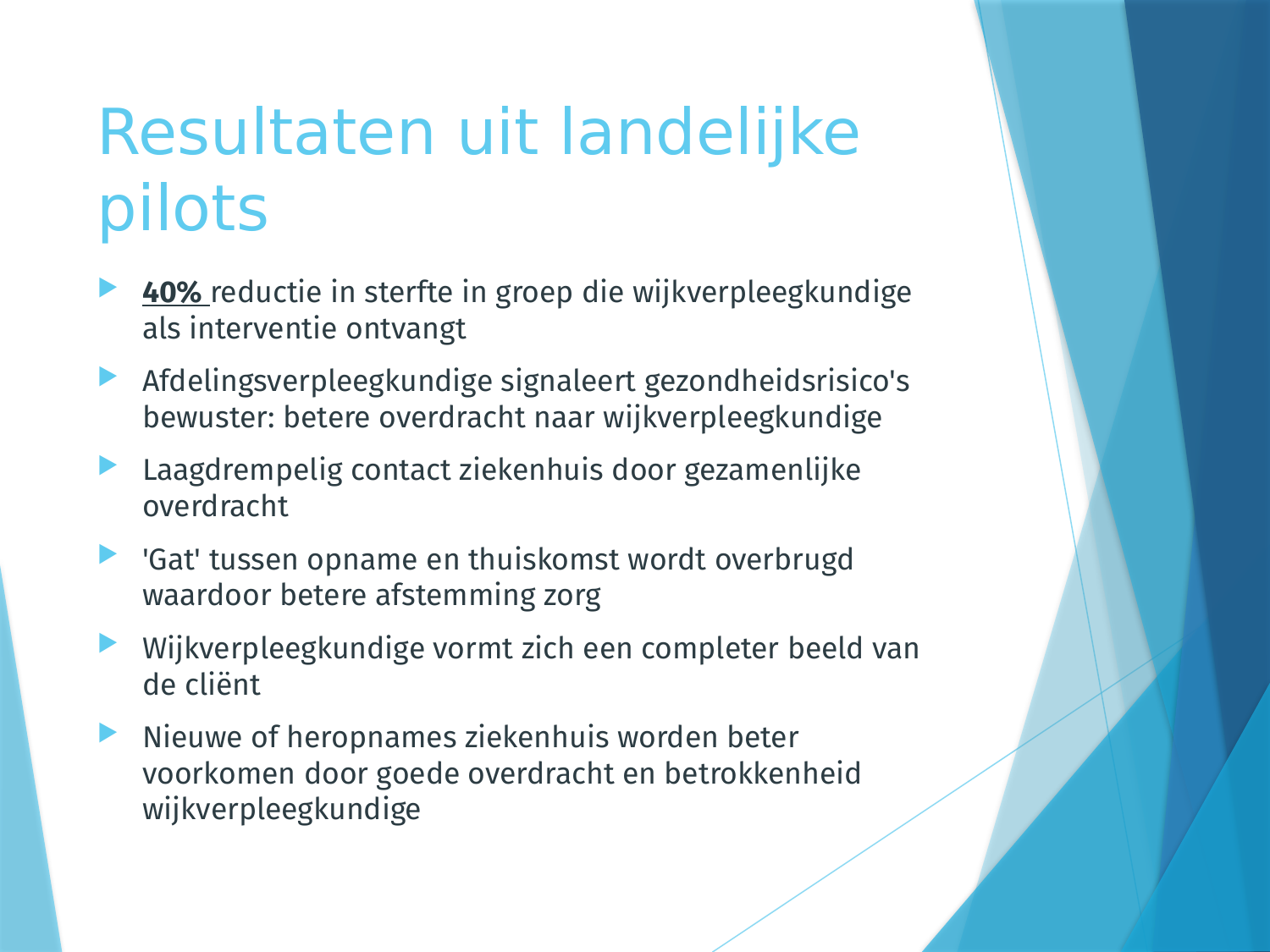

# Resultaten uit landelijke pilots
40% reductie in sterfte in groep die wijkverpleegkundige als interventie ontvangt
Afdelingsverpleegkundige signaleert gezondheidsrisico's bewuster: betere overdracht naar wijkverpleegkundige
Laagdrempelig contact ziekenhuis door gezamenlijke overdracht
'Gat' tussen opname en thuiskomst wordt overbrugd waardoor betere afstemming zorg
Wijkverpleegkundige vormt zich een completer beeld van de cliënt
Nieuwe of heropnames ziekenhuis worden beter voorkomen door goede overdracht en betrokkenheid wijkverpleegkundige